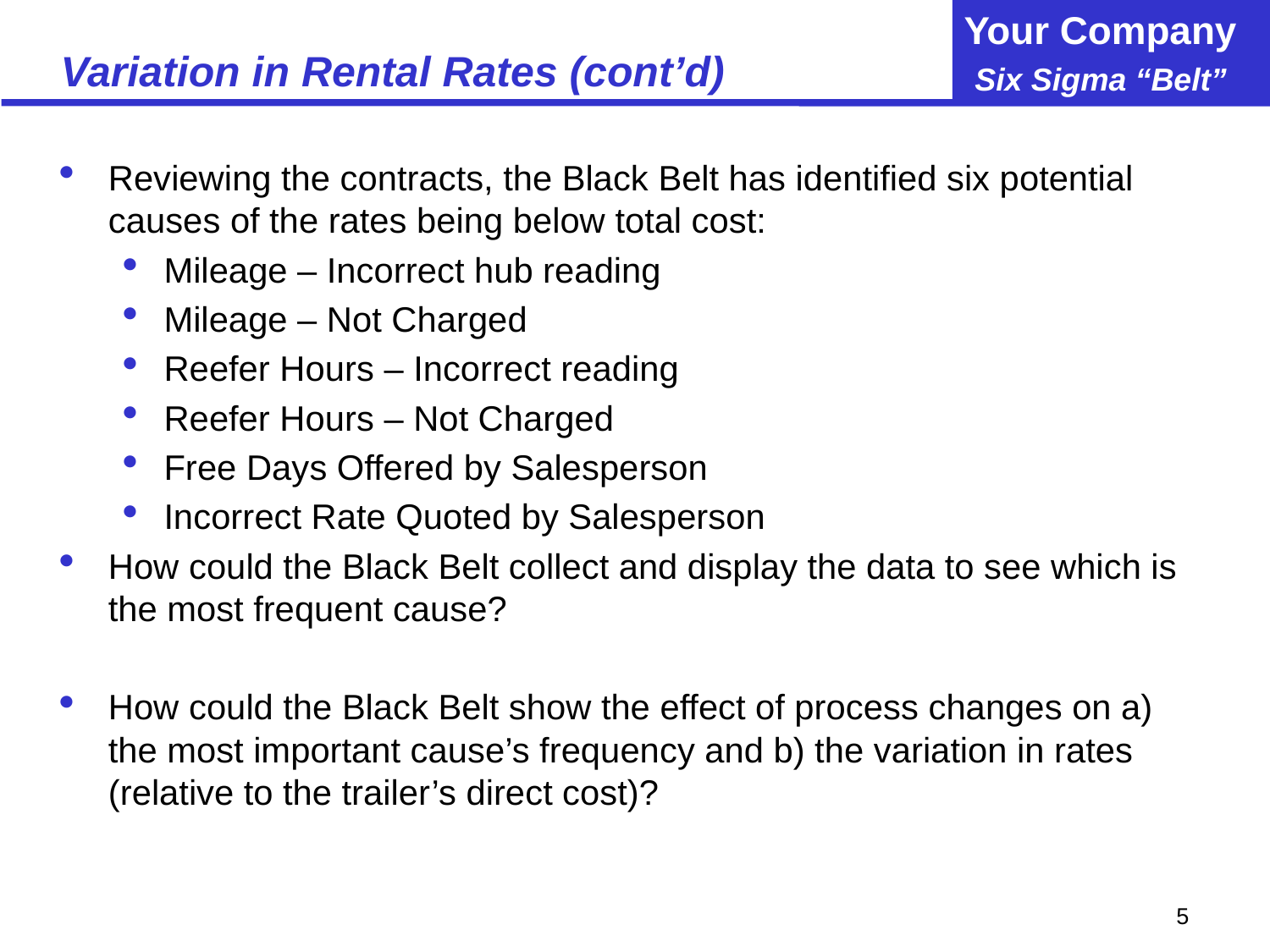

# Variation in Rental Rates (cont’d)
Reviewing the contracts, the Black Belt has identified six potential causes of the rates being below total cost:
Mileage – Incorrect hub reading
Mileage – Not Charged
Reefer Hours – Incorrect reading
Reefer Hours – Not Charged
Free Days Offered by Salesperson
Incorrect Rate Quoted by Salesperson
How could the Black Belt collect and display the data to see which is the most frequent cause?

How could the Black Belt show the effect of process changes on a) the most important cause’s frequency and b) the variation in rates (relative to the trailer’s direct cost)?